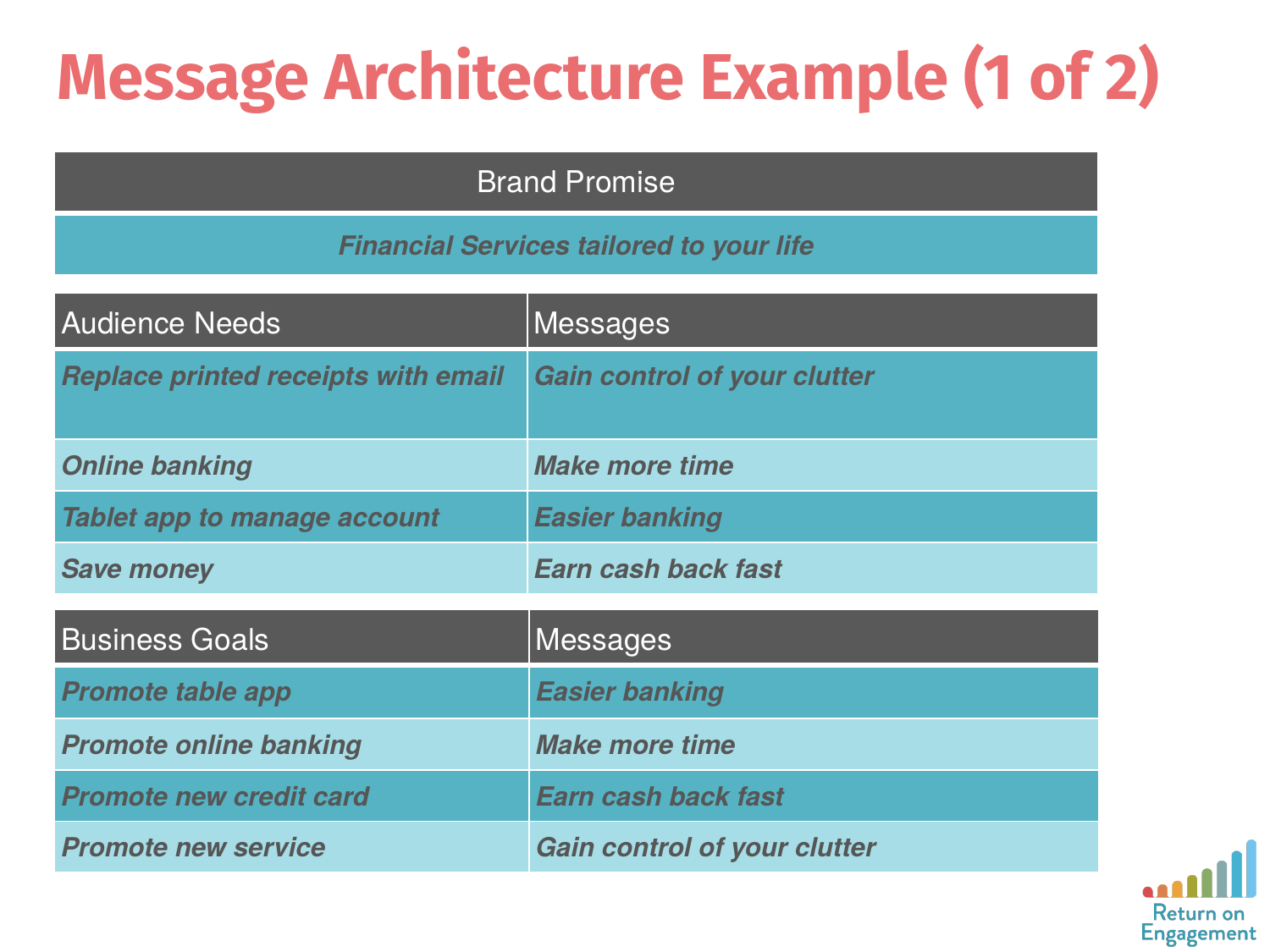

# Message Architecture Example (1 of 2)
| Brand Promise |
| --- |
| Financial Services tailored to your life |
| Audience Needs | Messages |
| --- | --- |
| Replace printed receipts with email | Gain control of your clutter |
| Online banking | Make more time |
| Tablet app to manage account | Easier banking |
| Save money | Earn cash back fast |
| Business Goals | Messages |
| --- | --- |
| Promote table app | Easier banking |
| Promote online banking | Make more time |
| Promote new credit card | Earn cash back fast |
| Promote new service | Gain control of your clutter |